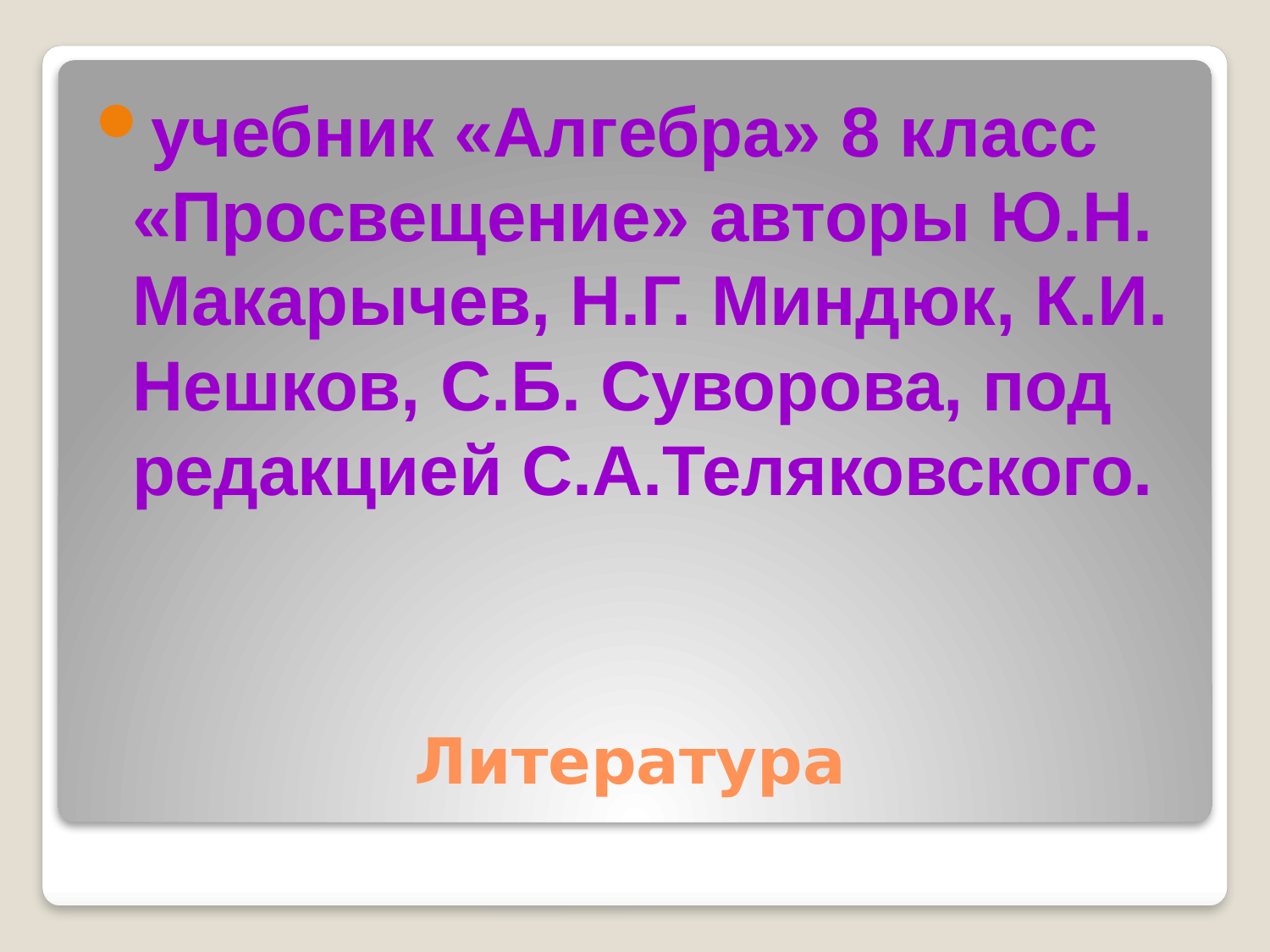

учебник «Алгебра» 8 класс  «Просвещение» авторы Ю.Н. Макарычев, Н.Г. Миндюк, К.И. Нешков, С.Б. Суворова, под редакцией С.А.Теляковского.
# Литература